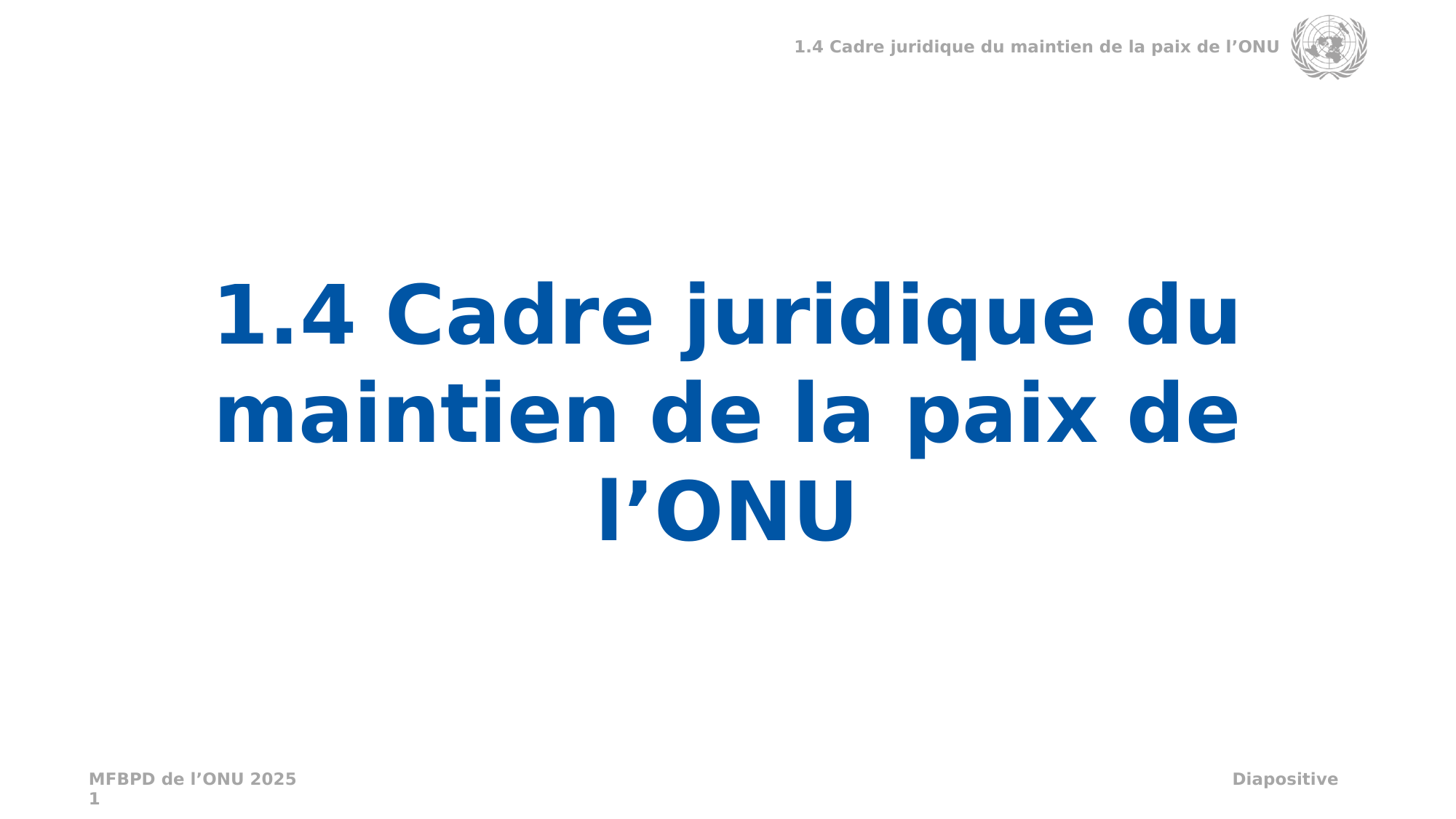

1.4 Cadre juridique du maintien de la paix de l’ONU